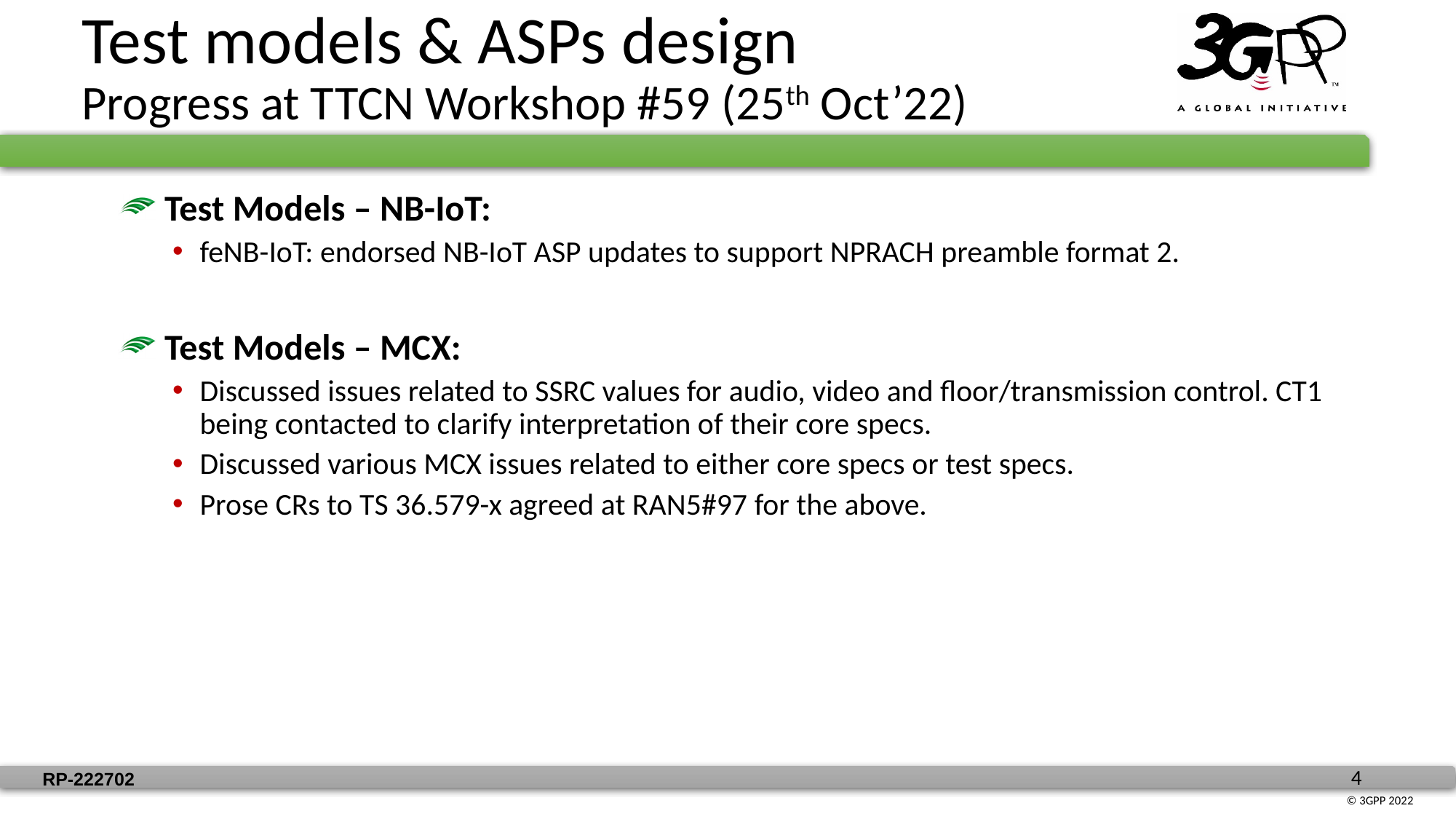

Test models & ASPs design
Progress at TTCN Workshop #59 (25th Oct’22)
 Test Models – NB-IoT:
feNB-IoT: endorsed NB-IoT ASP updates to support NPRACH preamble format 2.

 Test Models – MCX:
Discussed issues related to SSRC values for audio, video and floor/transmission control. CT1 being contacted to clarify interpretation of their core specs.
Discussed various MCX issues related to either core specs or test specs.
Prose CRs to TS 36.579-x agreed at RAN5#97 for the above.